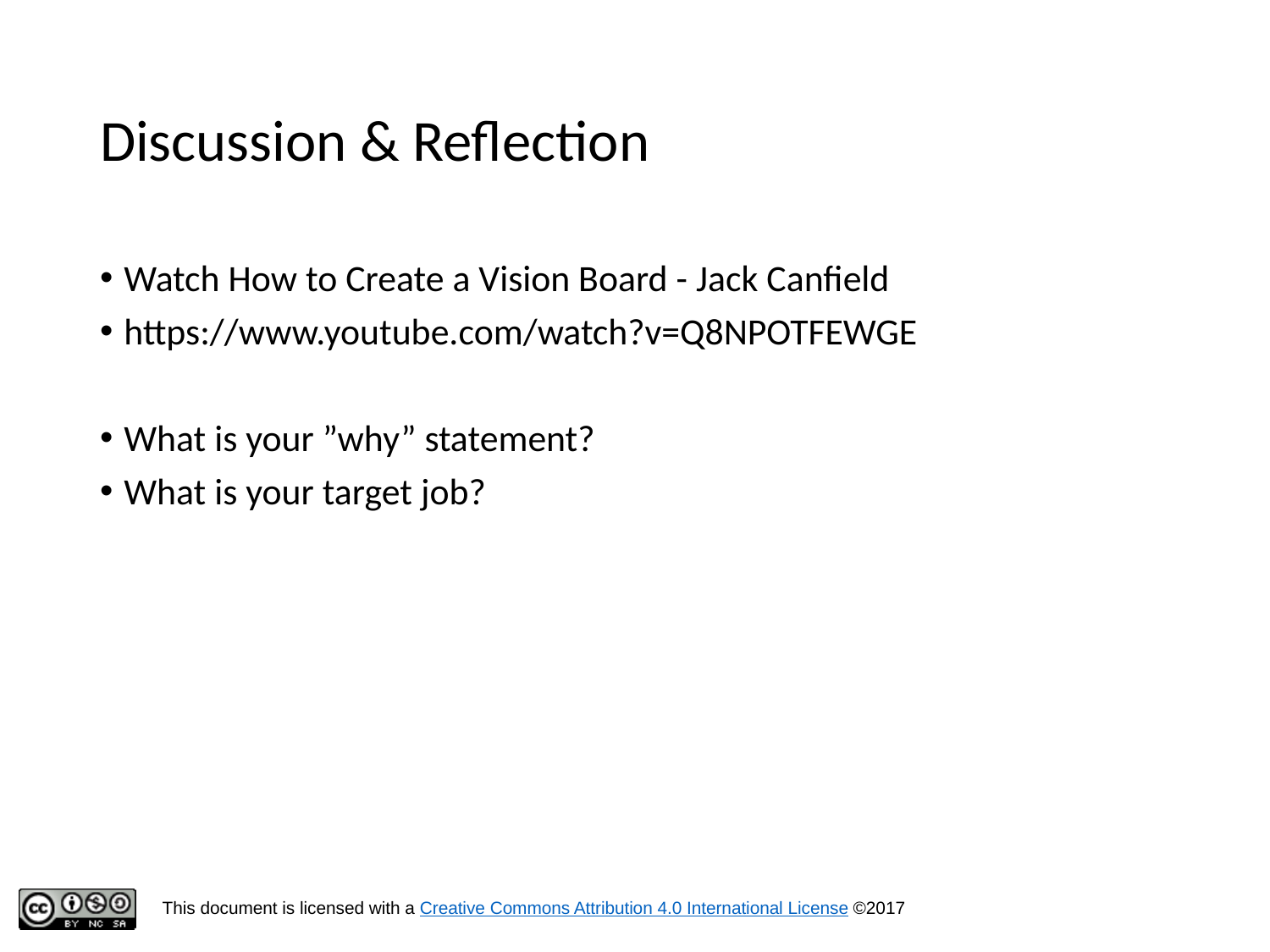

# Discussion & Reflection
Watch How to Create a Vision Board - Jack Canfield
https://www.youtube.com/watch?v=Q8NPOTFEWGE

What is your ”why” statement?
What is your target job?